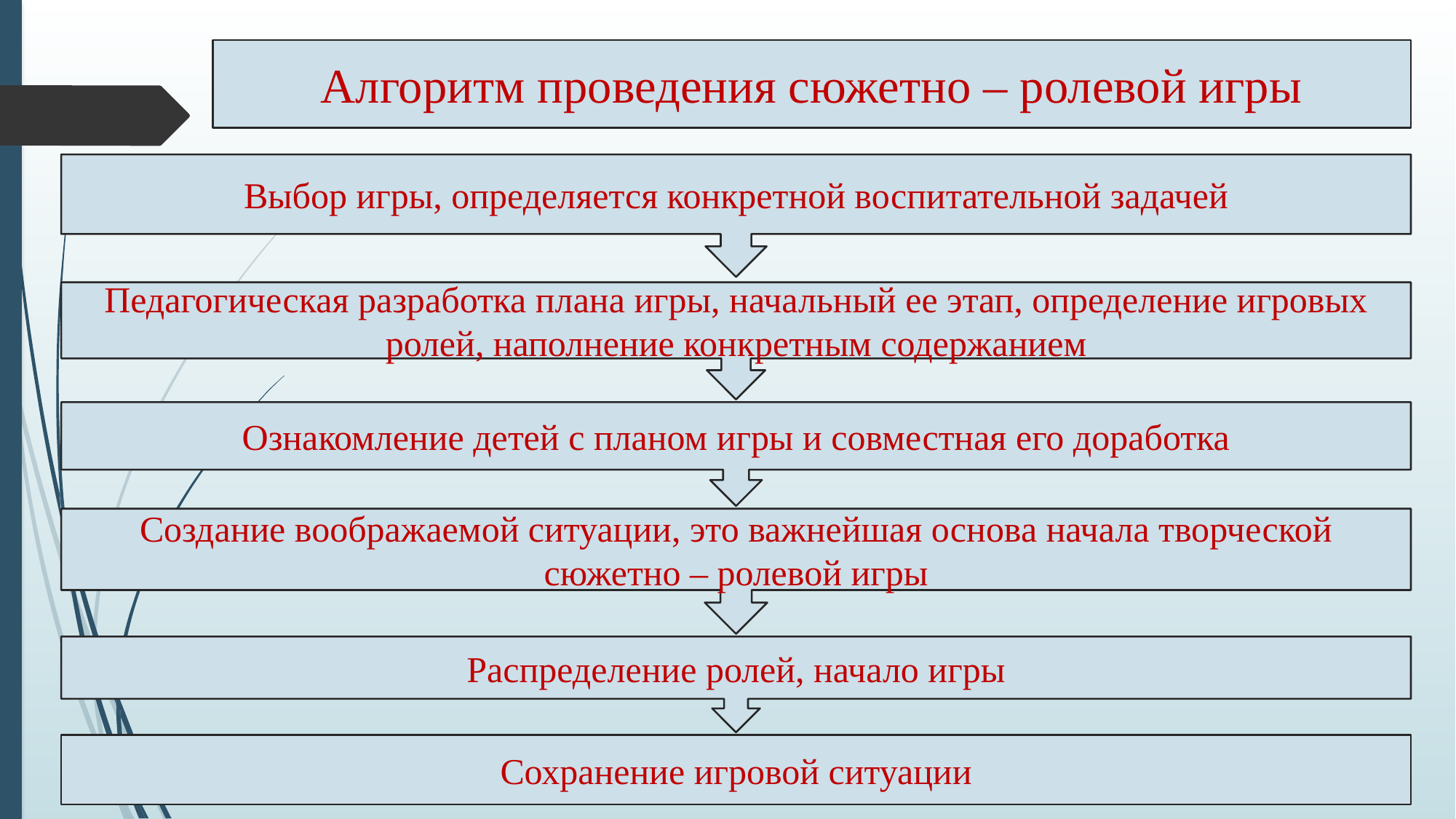

Алгоритм проведения сюжетно – ролевой игры
Выбор игры, определяется конкретной воспитательной задачей
Педагогическая разработка плана игры, начальный ее этап, определение игровых ролей, наполнение конкретным содержанием
Ознакомление детей с планом игры и совместная его доработка
Создание воображаемой ситуации, это важнейшая основа начала творческой сюжетно – ролевой игры
Распределение ролей, начало игры
Сохранение игровой ситуации